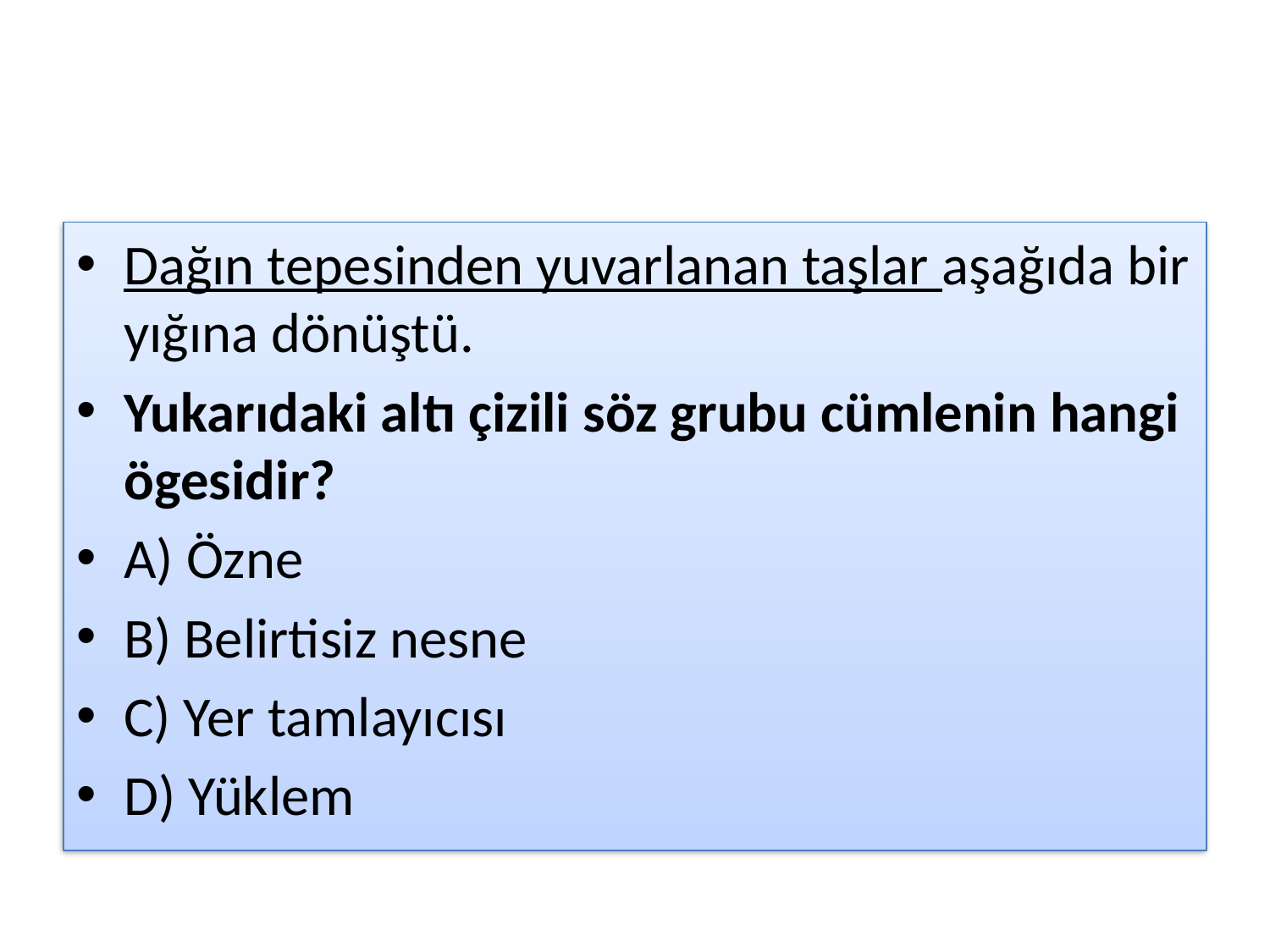

#
Dağın tepesinden yuvarlanan taşlar aşağıda bir yığına dönüştü.
Yukarıdaki altı çizili söz grubu cümlenin hangi ögesidir?
A) Özne
B) Belirtisiz nesne
C) Yer tamlayıcısı
D) Yüklem